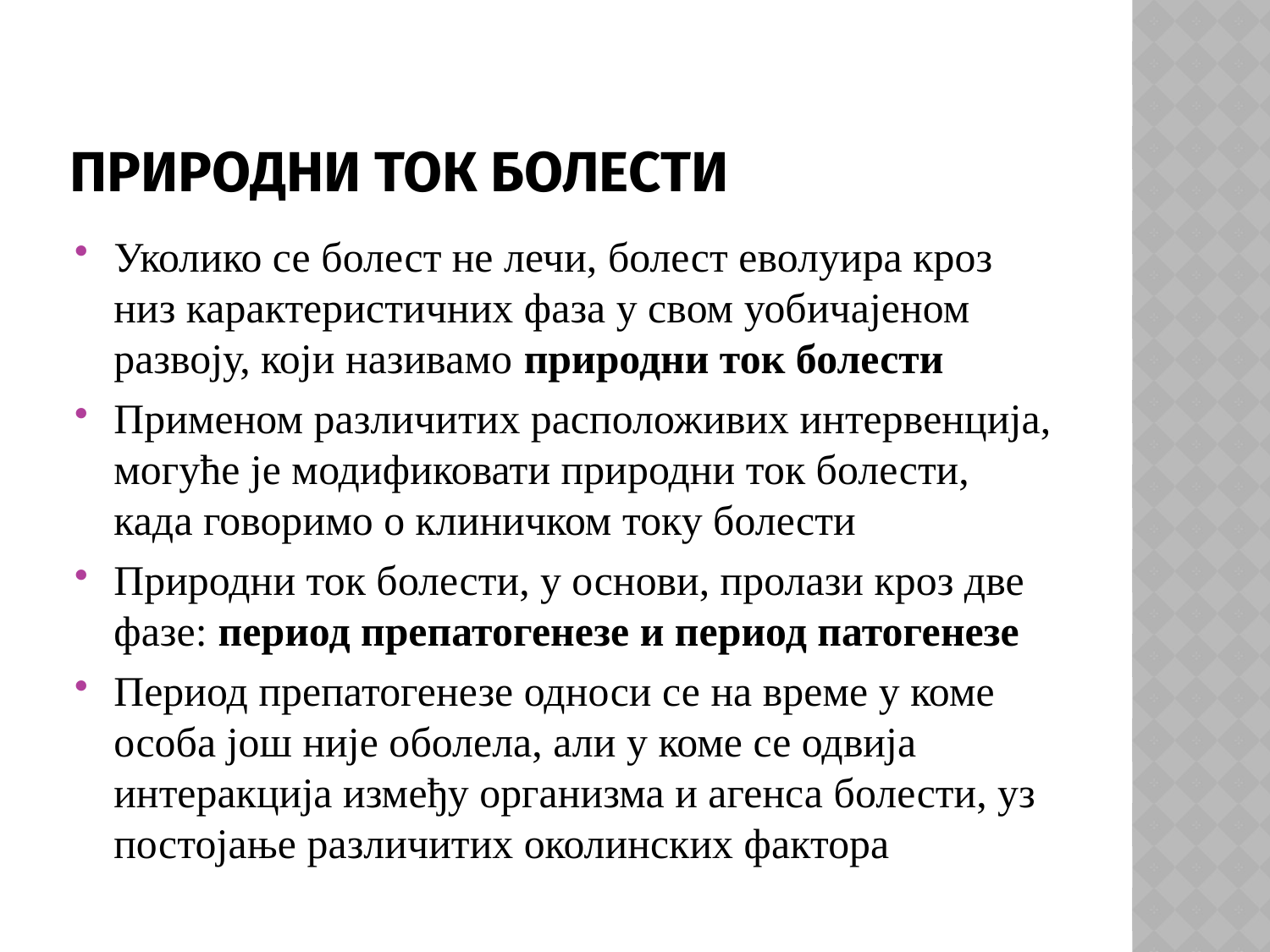

# ПРИРОДНИ ТОК БОЛЕСТИ
Уколико се болест не лечи, болест еволуира кроз низ карактеристичних фаза у свом уобичајеном развоју, који називамо природни ток болести
Применом различитих расположивих интервенција, могуће је модификовати природни ток болести, када говоримо о клиничком току болести
Природни ток болести, у основи, пролази кроз две фазе: период препатогенезе и период патогенезе
Период препатогенезе односи се на време у коме особа још није оболела, али у коме се одвија интеракција између организма и агенса болести, уз постојање различитих околинских фактора